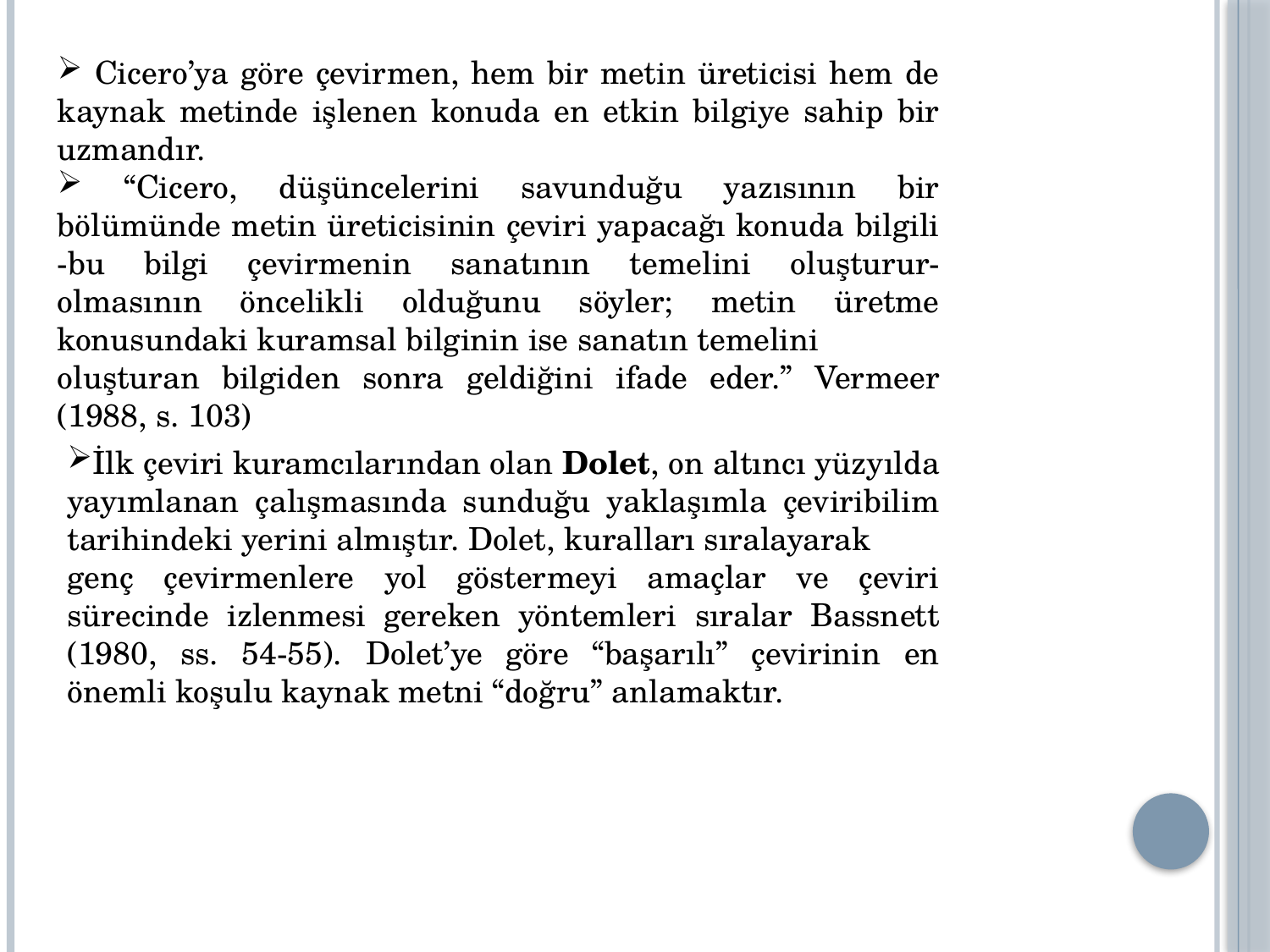

Cicero’ya göre çevirmen, hem bir metin üreticisi hem de kaynak metinde işlenen konuda en etkin bilgiye sahip bir uzmandır.
 “Cicero, düşüncelerini savunduğu yazısının bir bölümünde metin üreticisinin çeviri yapacağı konuda bilgili -bu bilgi çevirmenin sanatının temelini oluşturur- olmasının öncelikli olduğunu söyler; metin üretme konusundaki kuramsal bilginin ise sanatın temelini
oluşturan bilgiden sonra geldiğini ifade eder.” Vermeer (1988, s. 103)

İlk çeviri kuramcılarından olan Dolet, on altıncı yüzyılda yayımlanan çalışmasında sunduğu yaklaşımla çeviribilim tarihindeki yerini almıştır. Dolet, kuralları sıralayarak
genç çevirmenlere yol göstermeyi amaçlar ve çeviri sürecinde izlenmesi gereken yöntemleri sıralar Bassnett (1980, ss. 54-55). Dolet’ye göre “başarılı” çevirinin en önemli koşulu kaynak metni “doğru” anlamaktır.